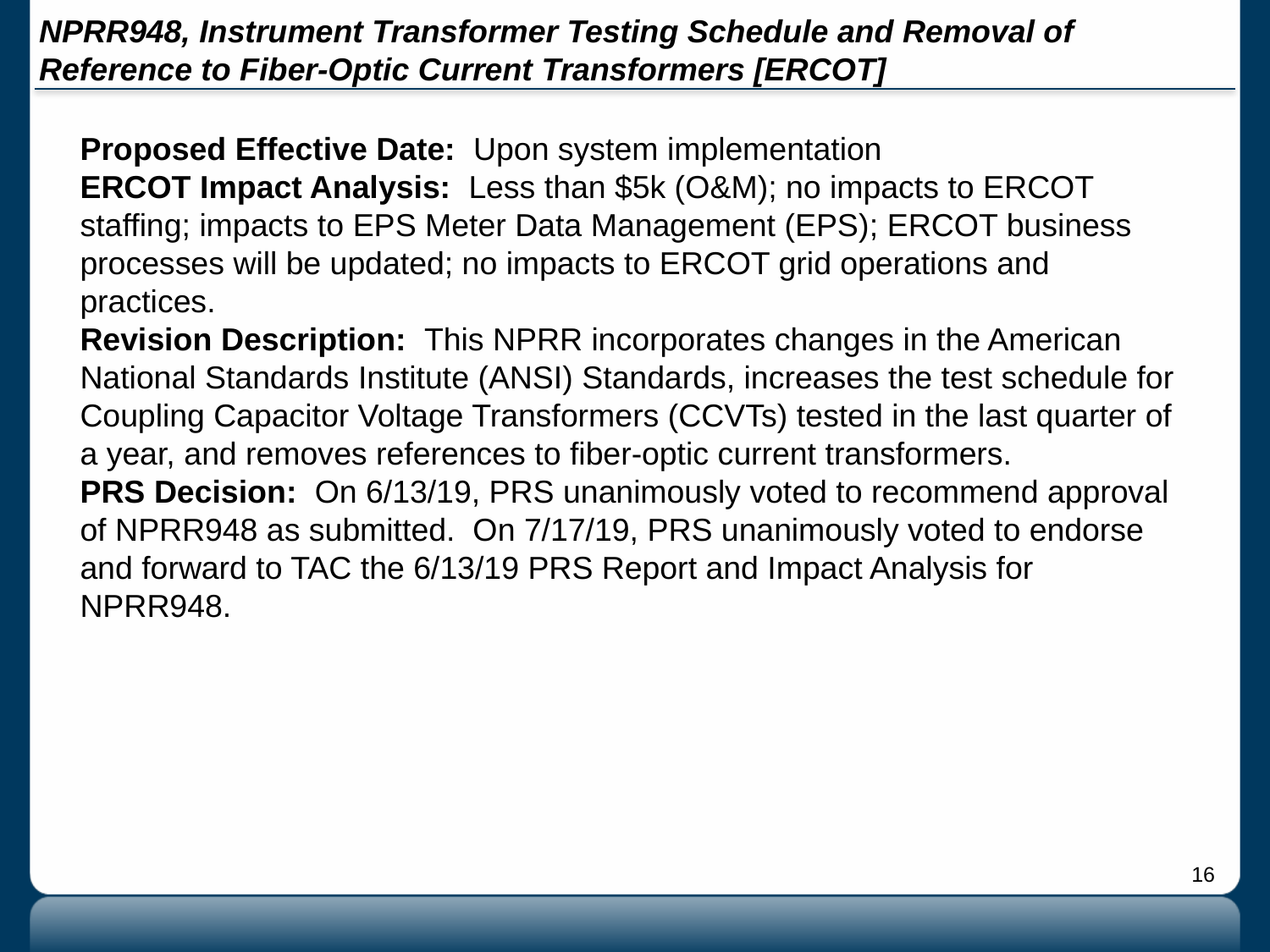

# NPRR948, Instrument Transformer Testing Schedule and Removal of Reference to Fiber-Optic Current Transformers [ERCOT]
Proposed Effective Date:  Upon system implementation
ERCOT Impact Analysis:  Less than $5k (O&M); no impacts to ERCOT staffing; impacts to EPS Meter Data Management (EPS); ERCOT business processes will be updated; no impacts to ERCOT grid operations and practices.
Revision Description:  This NPRR incorporates changes in the American National Standards Institute (ANSI) Standards, increases the test schedule for Coupling Capacitor Voltage Transformers (CCVTs) tested in the last quarter of a year, and removes references to fiber-optic current transformers.
PRS Decision:  On 6/13/19, PRS unanimously voted to recommend approval of NPRR948 as submitted.  On 7/17/19, PRS unanimously voted to endorse and forward to TAC the 6/13/19 PRS Report and Impact Analysis for NPRR948.